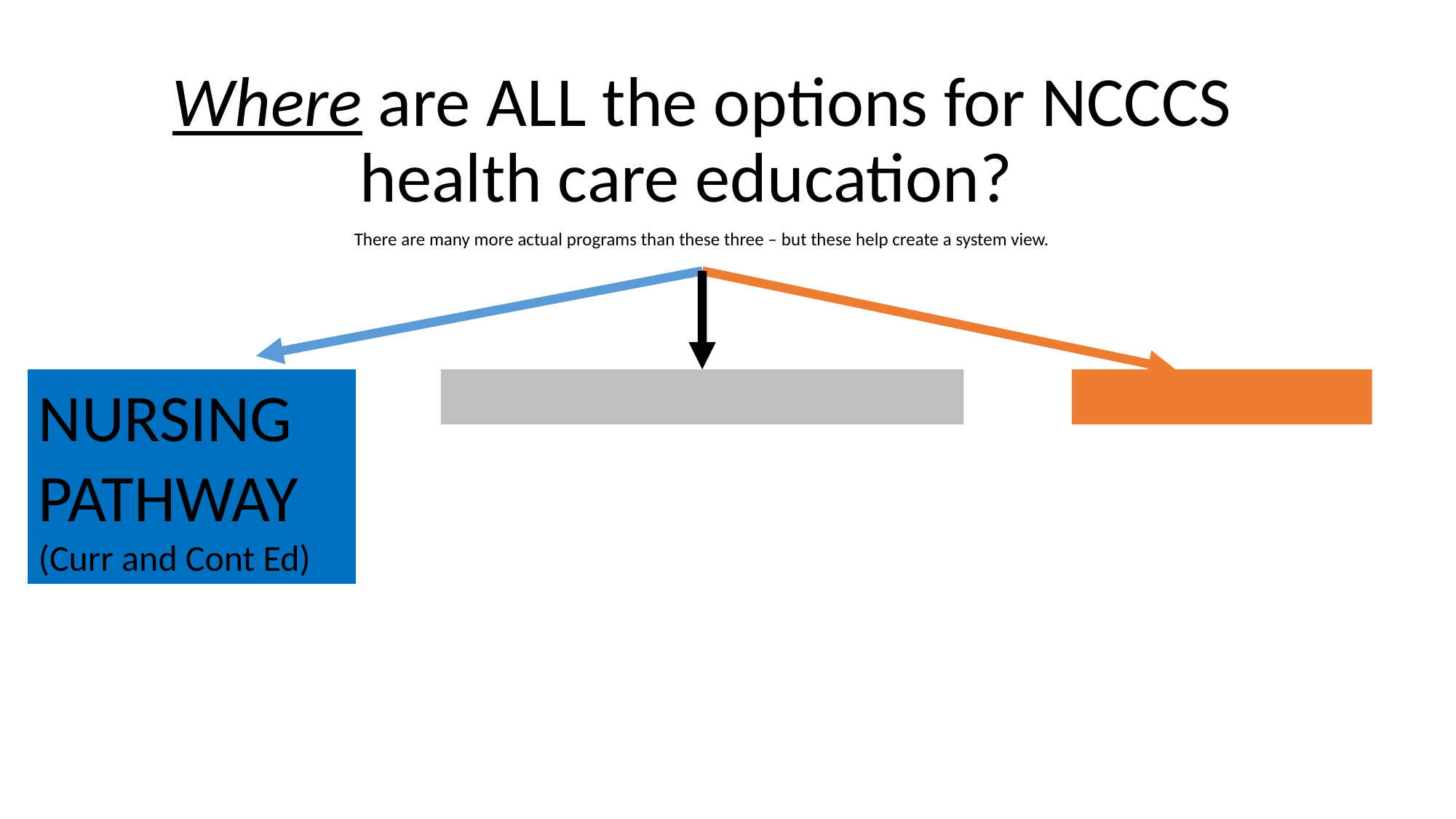

Where are ALL the options for NCCCS health care education?
There are many more actual programs than these three – but these help create a system view.

NURSING
PATHWAY (Curr and Cont Ed)